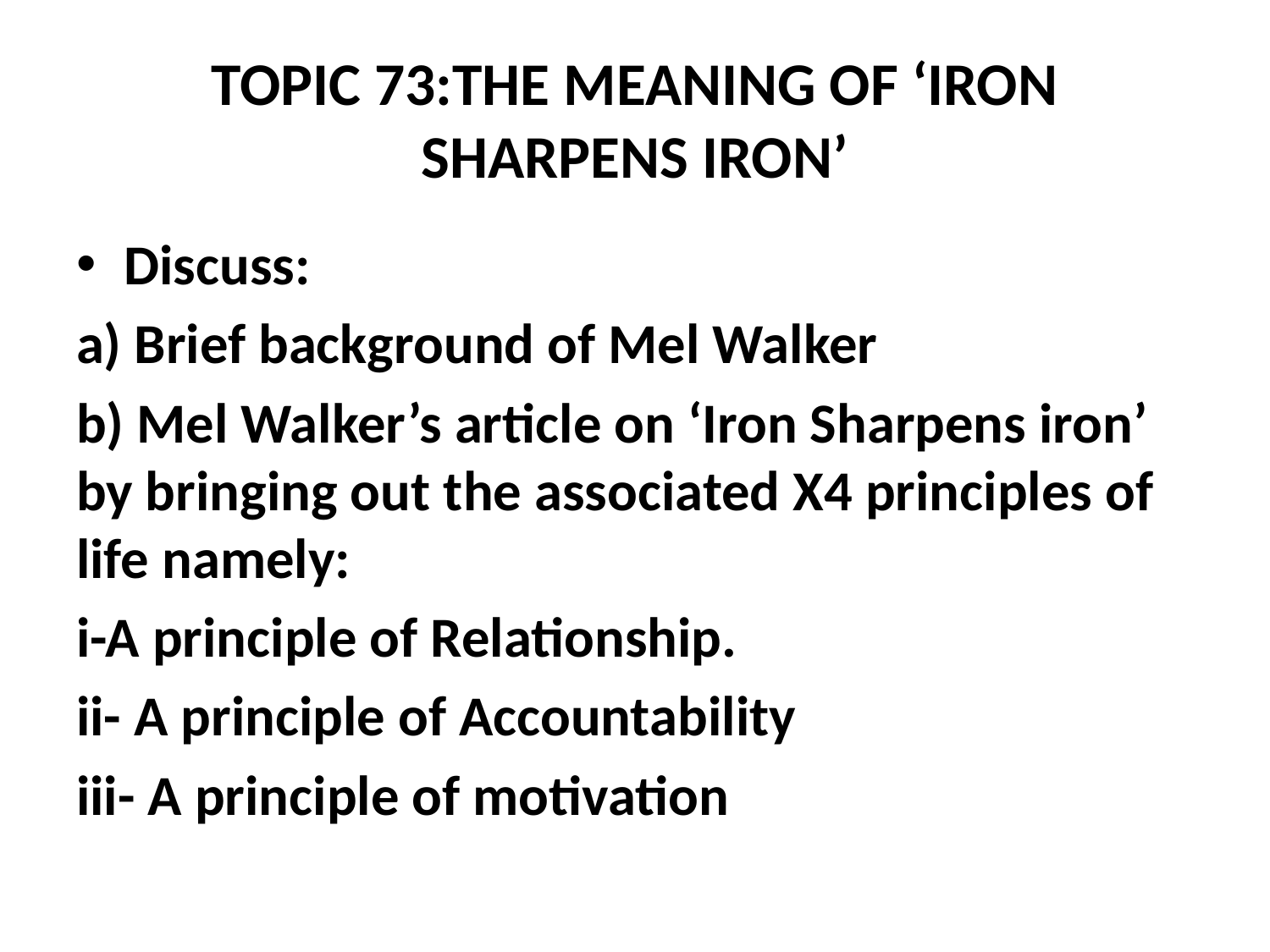

# TOPIC 73:THE MEANING OF ‘IRON SHARPENS IRON’
Discuss:
a) Brief background of Mel Walker
b) Mel Walker’s article on ‘Iron Sharpens iron’ by bringing out the associated X4 principles of life namely:
i-A principle of Relationship.
ii- A principle of Accountability
iii- A principle of motivation